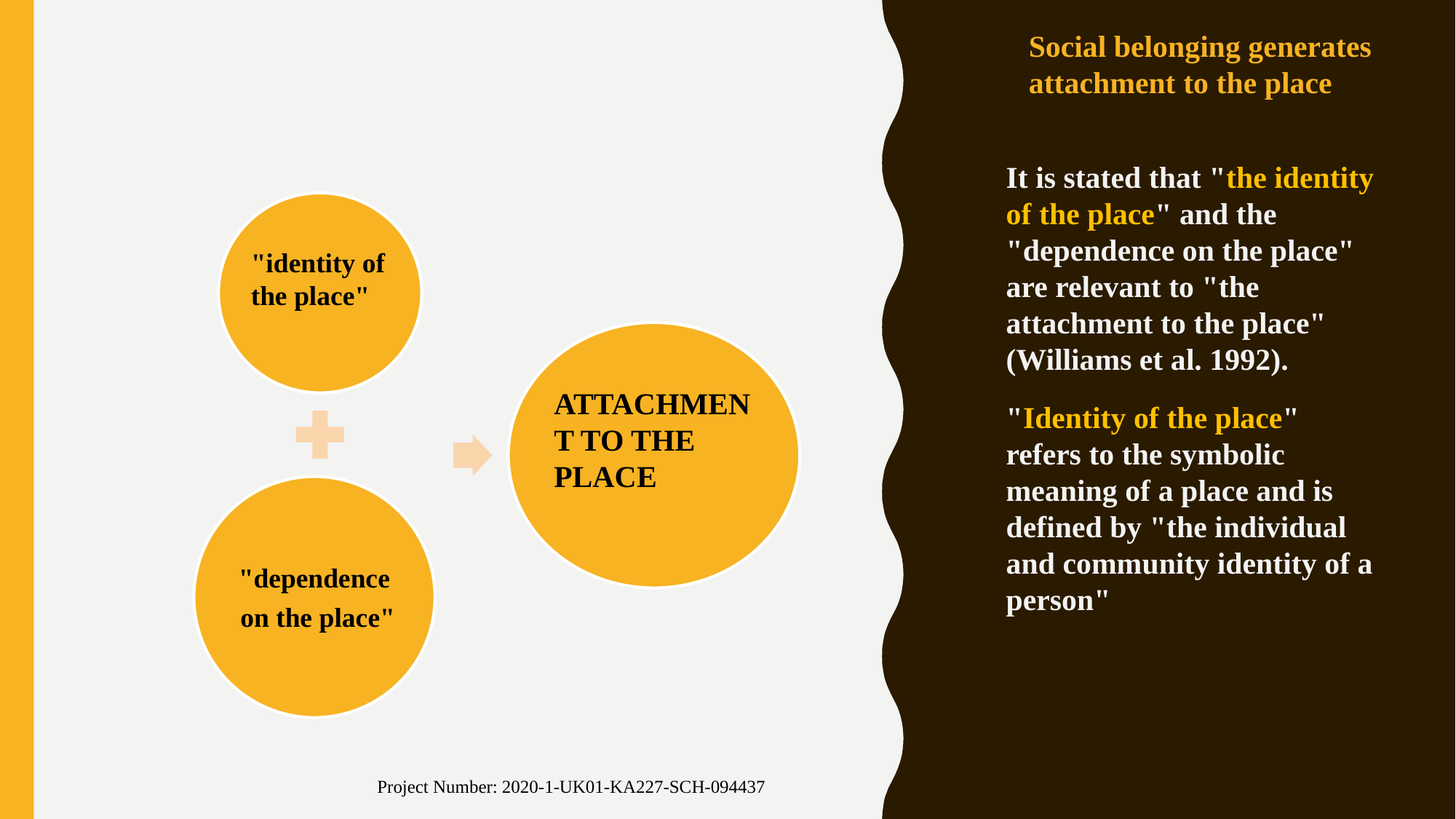

# Social belonging generates attachment to the place

It is stated that "the identity of the place" and the "dependence on the place" are relevant to "the attachment to the place" (Williams et al. 1992).
"Identity of the place" refers to the symbolic meaning of a place and is defined by "the individual and community identity of a person"

"identity of the place"

"dependence
 on the place"

ATTACHMENT TO THE PLACE

Project Number: 2020-1-UK01-KA227-SCH-094437